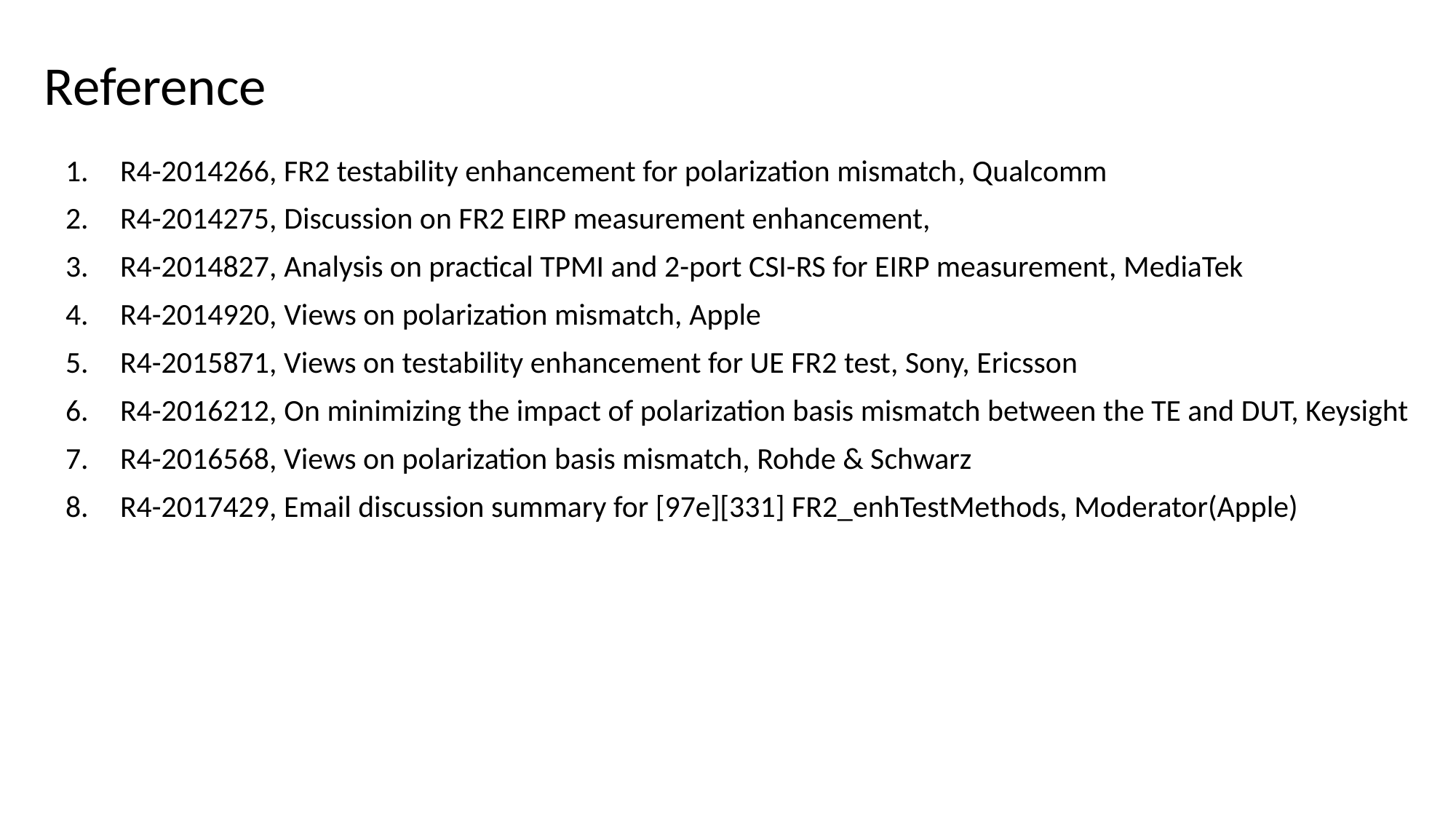

# Reference
R4-2014266, FR2 testability enhancement for polarization mismatch, Qualcomm
R4-2014275, Discussion on FR2 EIRP measurement enhancement,
R4-2014827, Analysis on practical TPMI and 2-port CSI-RS for EIRP measurement, MediaTek
R4-2014920, Views on polarization mismatch, Apple
R4-2015871, Views on testability enhancement for UE FR2 test, Sony, Ericsson
R4-2016212, On minimizing the impact of polarization basis mismatch between the TE and DUT, Keysight
R4-2016568, Views on polarization basis mismatch, Rohde & Schwarz
R4-2017429, Email discussion summary for [97e][331] FR2_enhTestMethods, Moderator(Apple)